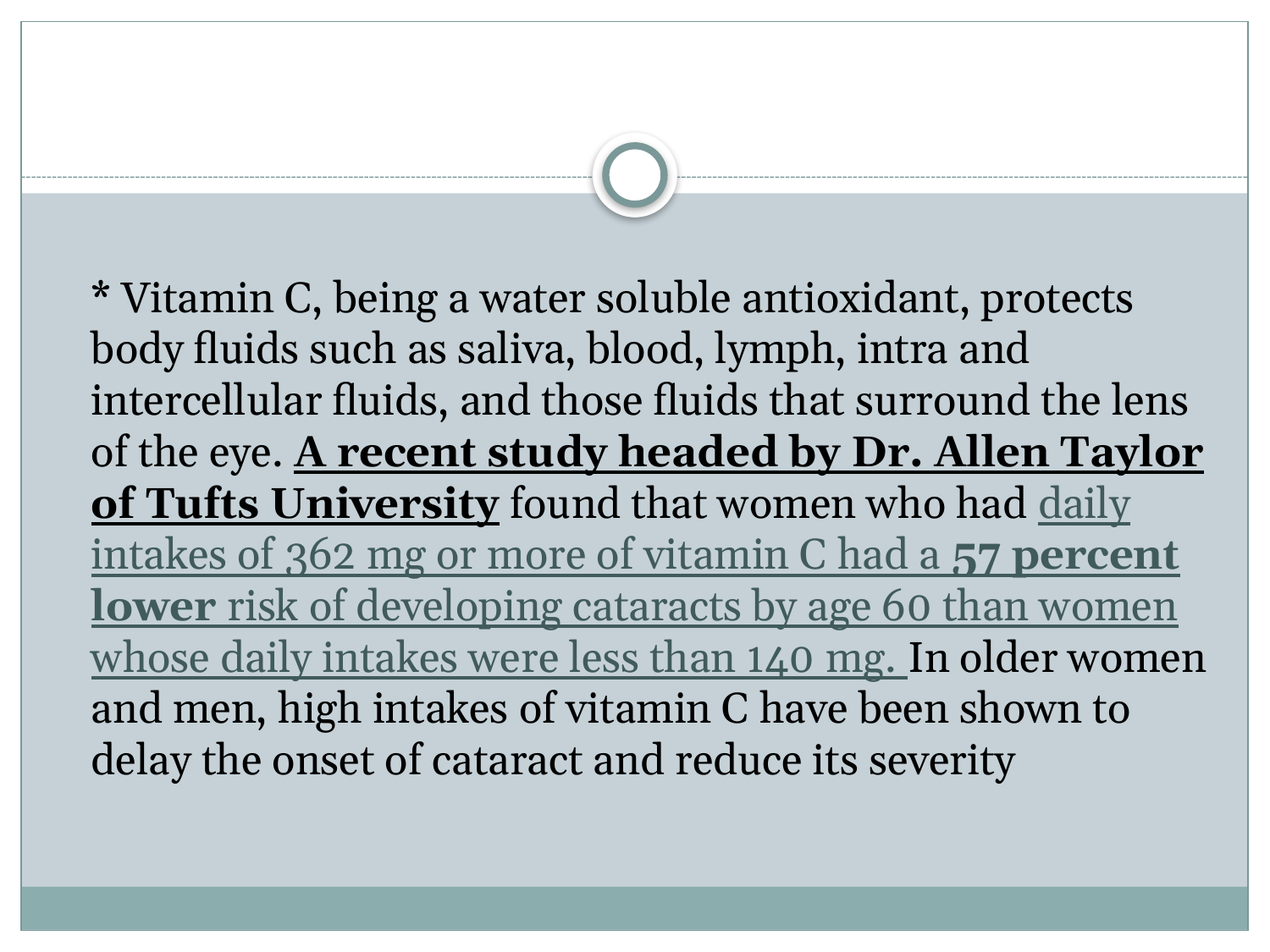

#
* Vitamin C, being a water soluble antioxidant, protects body fluids such as saliva, blood, lymph, intra and intercellular fluids, and those fluids that surround the lens of the eye. A recent study headed by Dr. Allen Taylor of Tufts University found that women who had daily intakes of 362 mg or more of vitamin C had a 57 percent lower risk of developing cataracts by age 60 than women whose daily intakes were less than 140 mg. In older women and men, high intakes of vitamin C have been shown to delay the onset of cataract and reduce its severity